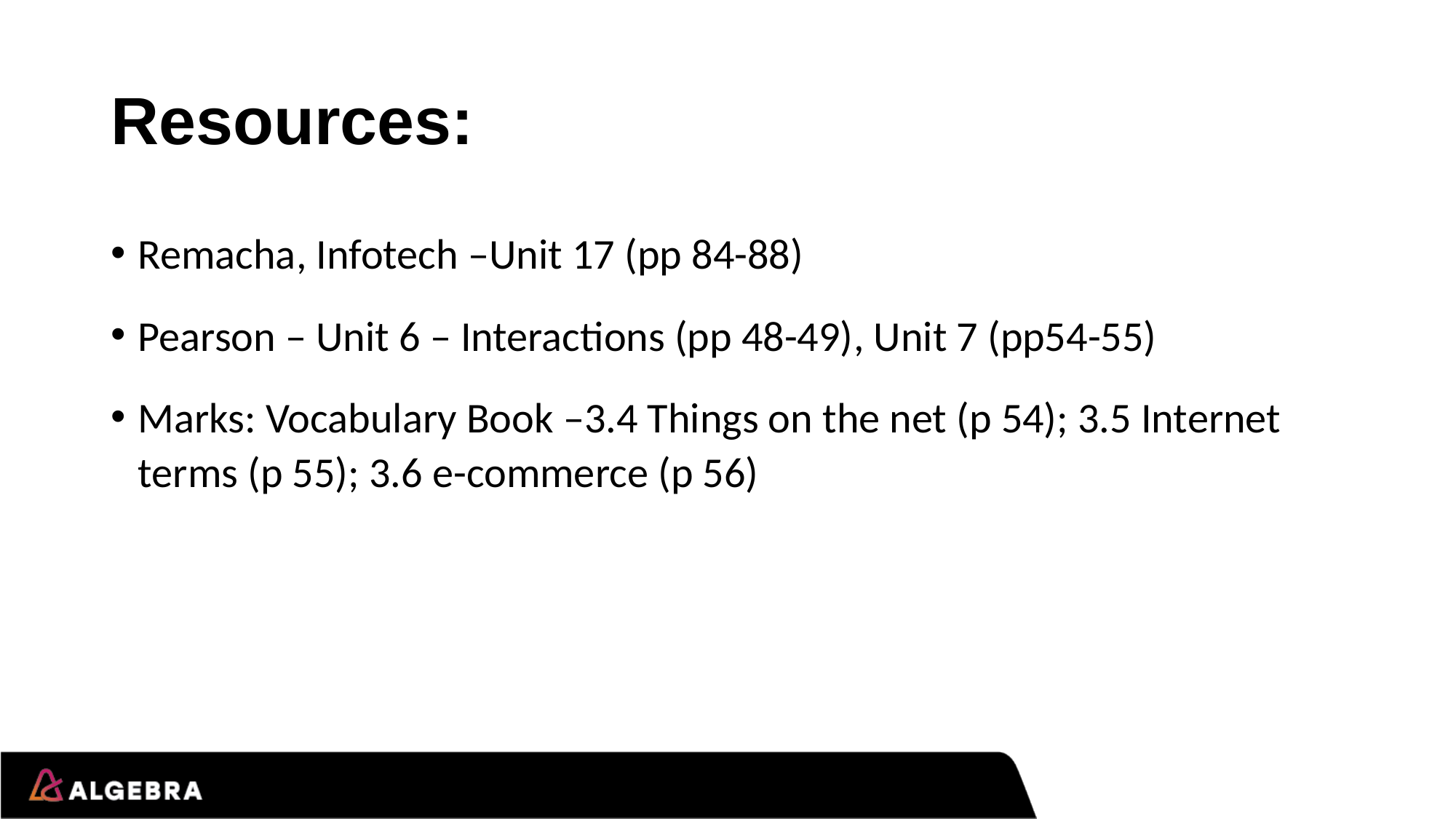

# Resources:
Remacha, Infotech –Unit 17 (pp 84-88)
Pearson – Unit 6 – Interactions (pp 48-49), Unit 7 (pp54-55)
Marks: Vocabulary Book –3.4 Things on the net (p 54); 3.5 Internet terms (p 55); 3.6 e-commerce (p 56)